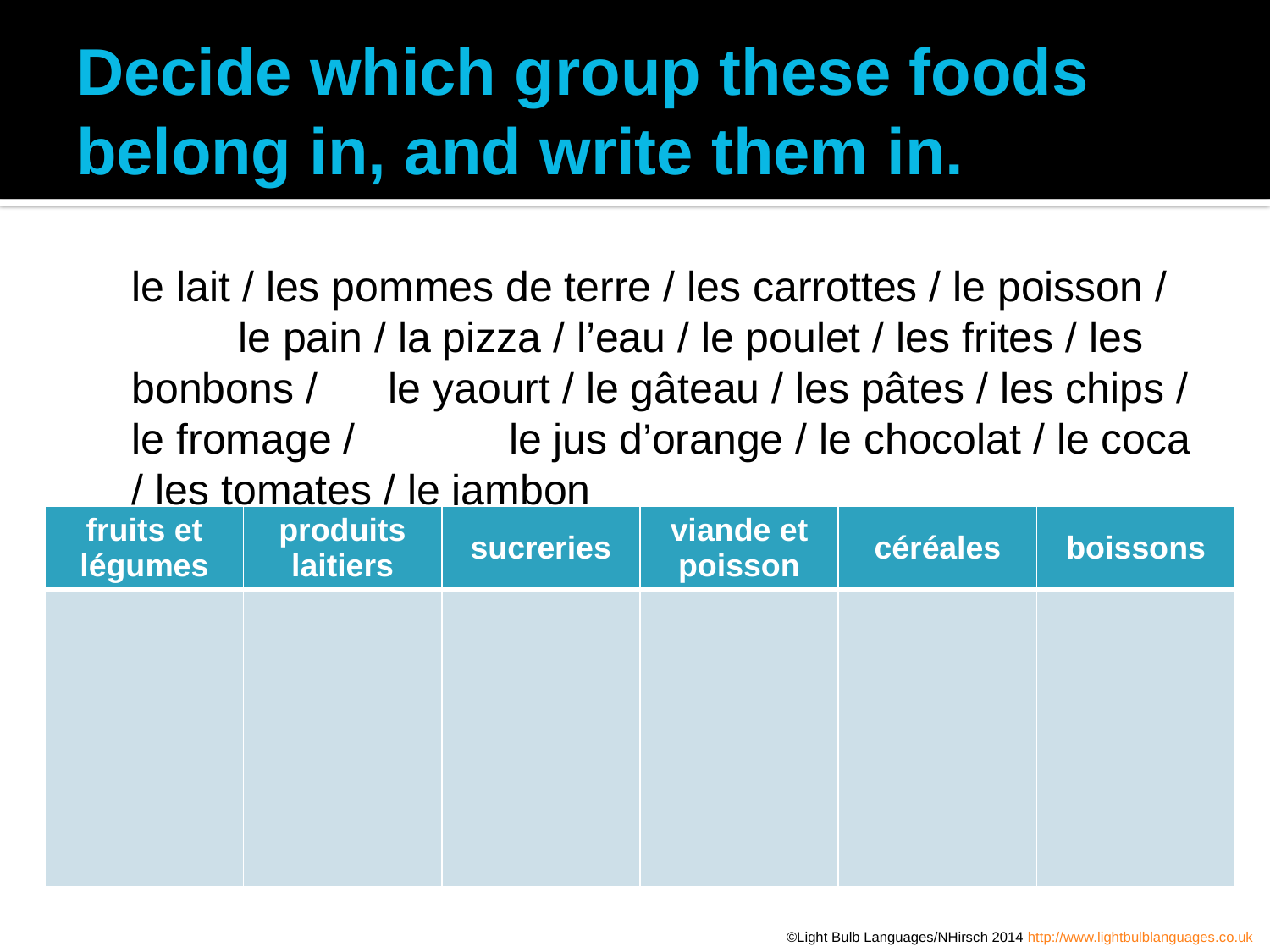

# Decide which group these foods belong in, and write them in.
	le lait / les pommes de terre / les carrottes / le poisson /            le pain / la pizza / l’eau / le poulet / les frites / les bonbons /      le yaourt / le gâteau / les pâtes / les chips / le fromage /             le jus d’orange / le chocolat / le coca / les tomates / le jambon
| fruits et légumes | produits laitiers | sucreries | viande et poisson | céréales | boissons |
| --- | --- | --- | --- | --- | --- |
|  |  |  |  |  |  |
©Light Bulb Languages/NHirsch 2014 http://www.lightbulblanguages.co.uk